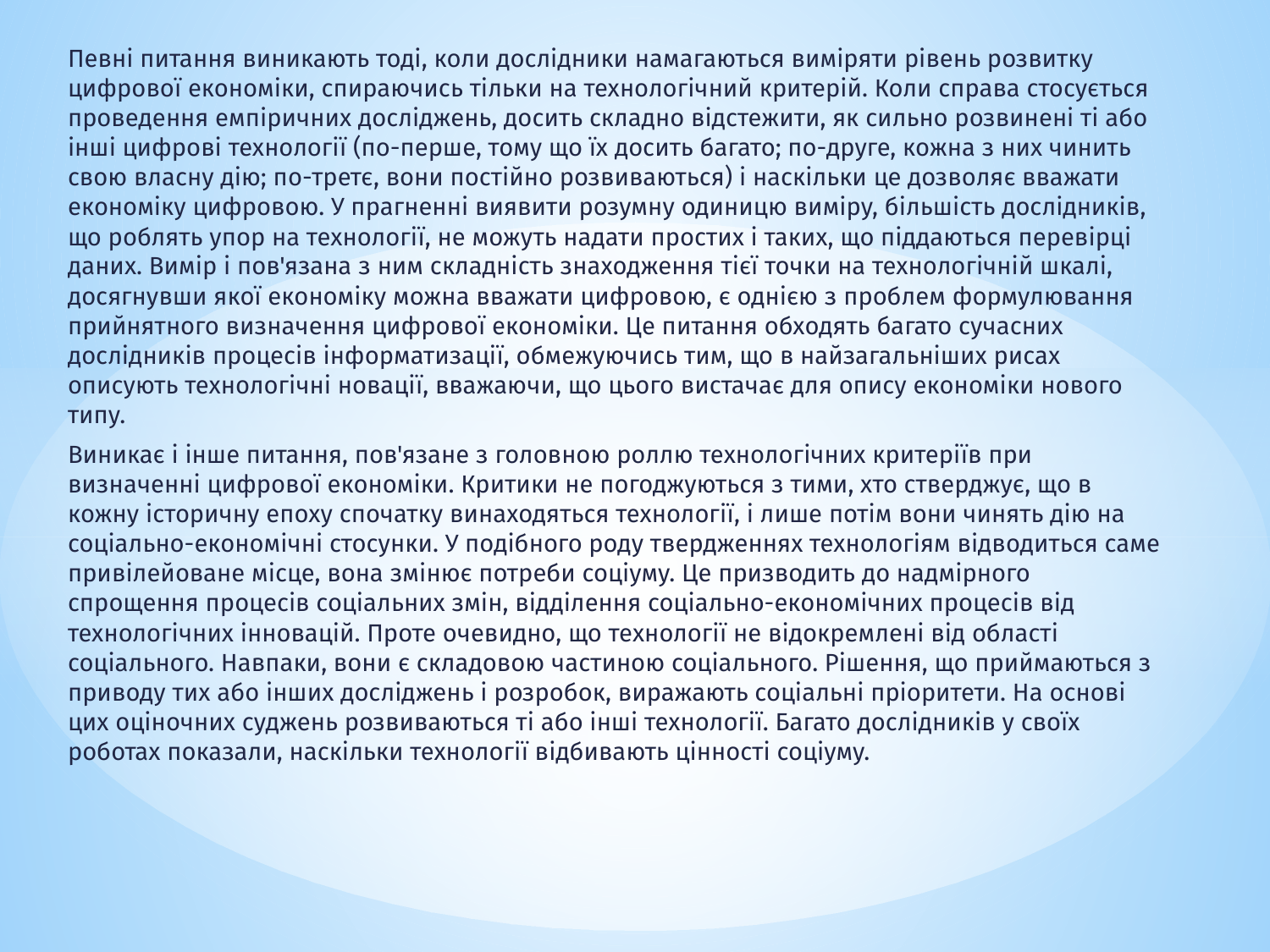

Певні питання виникають тоді, коли дослідники намагаються виміряти рівень розвитку цифрової економіки, спираючись тільки на технологічний критерій. Коли справа стосується проведення емпіричних досліджень, досить складно відстежити, як сильно розвинені ті або інші цифрові технології (по-перше, тому що їх досить багато; по-друге, кожна з них чинить свою власну дію; по-третє, вони постійно розвиваються) і наскільки це дозволяє вважати економіку цифровою. У прагненні виявити розумну одиницю виміру, більшість дослідників, що роблять упор на технології, не можуть надати простих і таких, що піддаються перевірці даних. Вимір і пов'язана з ним складність знаходження тієї точки на технологічній шкалі, досягнувши якої економіку можна вважати цифровою, є однією з проблем формулювання прийнятного визначення цифрової економіки. Це питання обходять багато сучасних дослідників процесів інформатизації, обмежуючись тим, що в найзагальніших рисах описують технологічні новації, вважаючи, що цього вистачає для опису економіки нового типу.
Виникає і інше питання, пов'язане з головною роллю технологічних критеріїв при визначенні цифрової економіки. Критики не погоджуються з тими, хто стверджує, що в кожну історичну епоху спочатку винаходяться технології, і лише потім вони чинять дію на соціально-економічні стосунки. У подібного роду твердженнях технологіям відводиться саме привілейоване місце, вона змінює потреби соціуму. Це призводить до надмірного спрощення процесів соціальних змін, відділення соціально-економічних процесів від технологічних інновацій. Проте очевидно, що технології не відокремлені від області соціального. Навпаки, вони є складовою частиною соціального. Рішення, що приймаються з приводу тих або інших досліджень і розробок, виражають соціальні пріоритети. На основі цих оціночних суджень розвиваються ті або інші технології. Багато дослідників у своїх роботах показали, наскільки технології відбивають цінності соціуму.